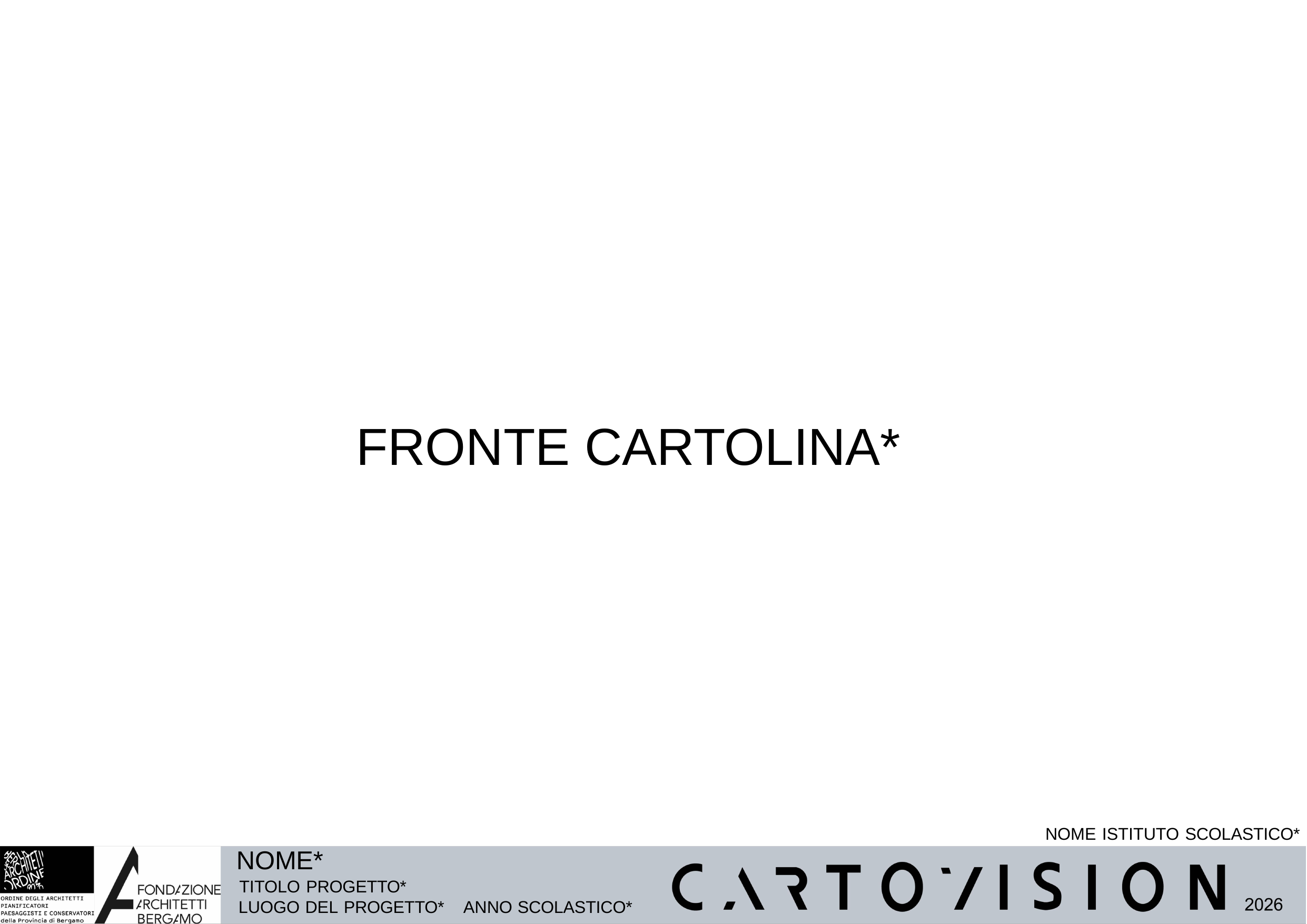

# FRONTE CARTOLINA*
NOME ISTITUTO SCOLASTICO*
NOME*
TITOLO PROGETTO*
LUOGO DEL PROGETTO*
ANNO SCOLASTICO*